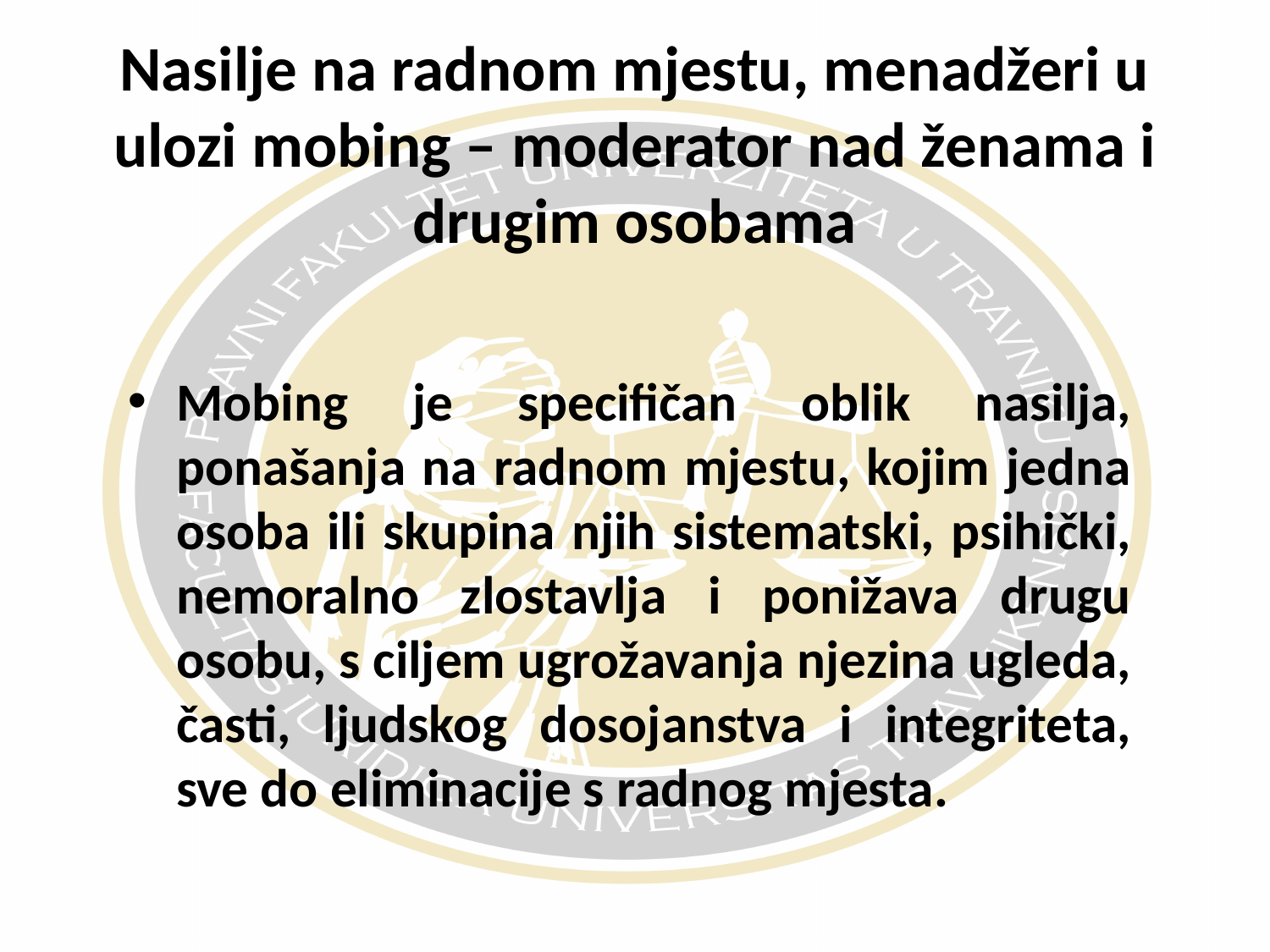

# Nasilje na radnom mjestu, menadžeri u ulozi mobing – moderator nad ženama i drugim osobama

Mobing je specifičan oblik nasilja, ponašanja na radnom mjestu, kojim jedna osoba ili skupina njih sistematski, psihički, nemoralno zlostavlja i ponižava drugu osobu, s ciljem ugrožavanja njezina ugleda, časti, ljudskog dosojanstva i integriteta, sve do eliminacije s radnog mjesta.